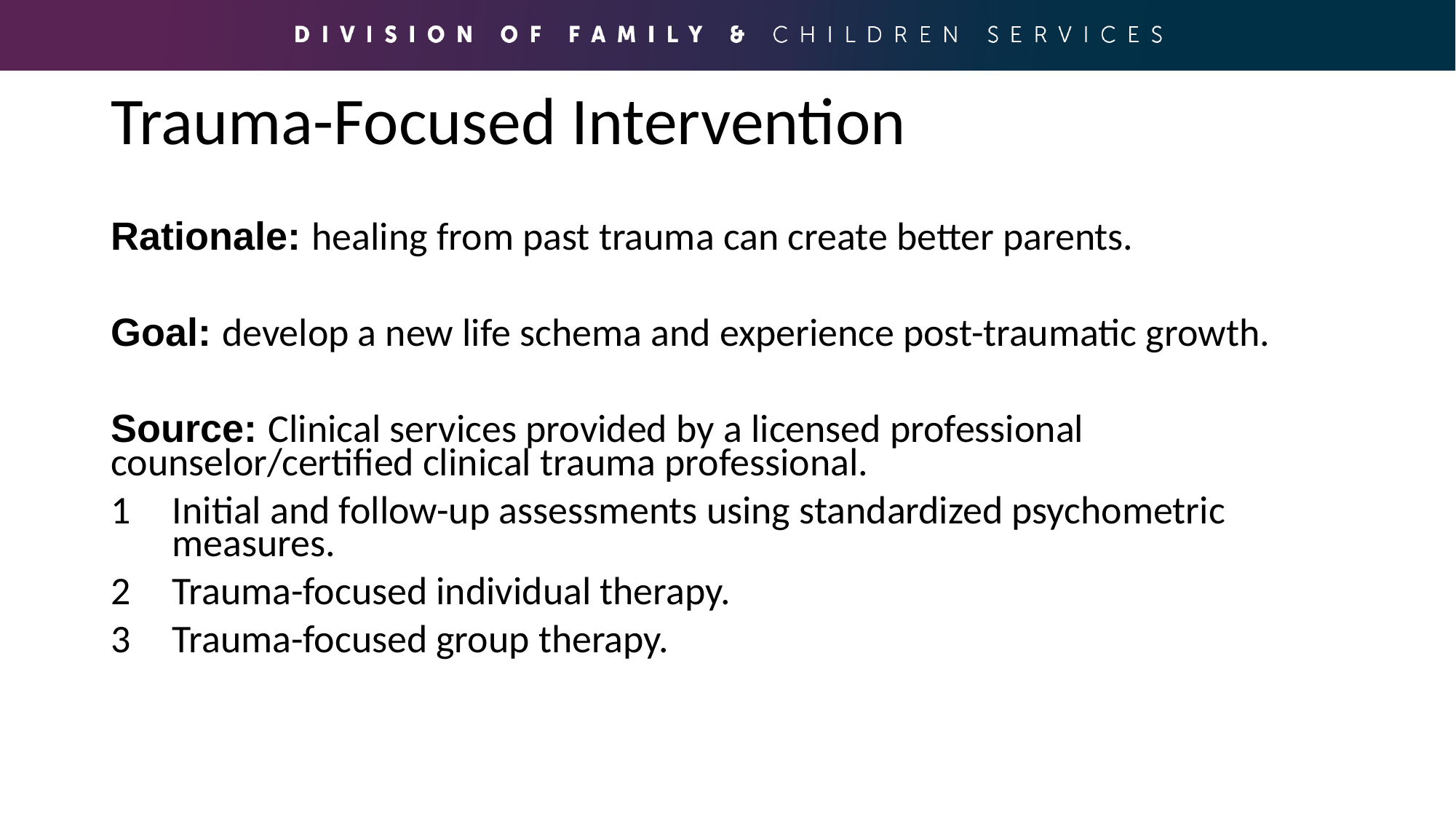

# Trauma-Focused Intervention
Rationale: healing from past trauma can create better parents.

Goal: develop a new life schema and experience post-traumatic growth.

Source: Clinical services provided by a licensed professional counselor/certified clinical trauma professional.
Initial and follow-up assessments using standardized psychometric measures.
Trauma-focused individual therapy.
Trauma-focused group therapy.